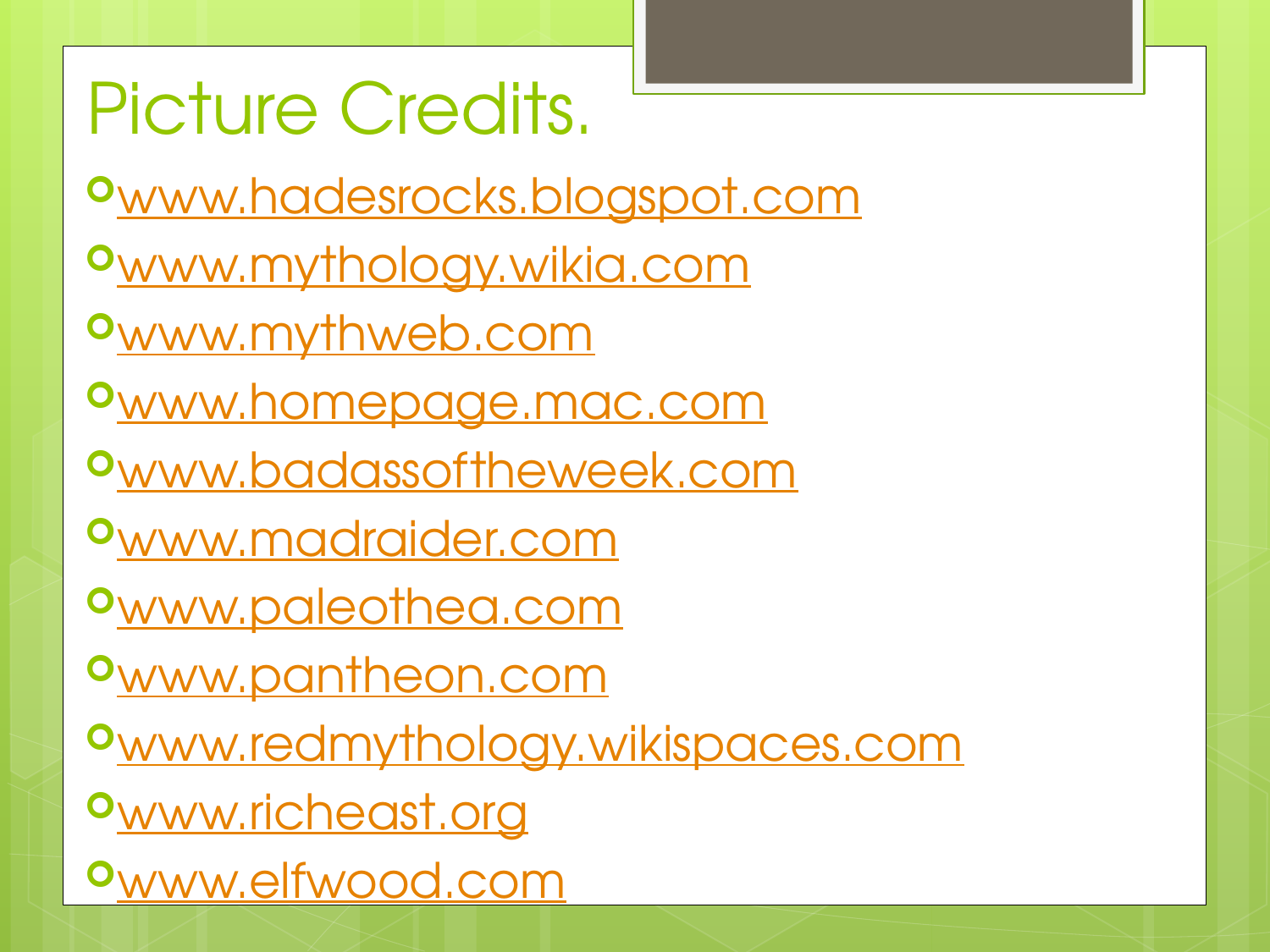

# Picture Credits.
www.hadesrocks.blogspot.com
www.mythology.wikia.com
www.mythweb.com
www.homepage.mac.com
www.badassoftheweek.com
www.madraider.com
www.paleothea.com
www.pantheon.com
www.redmythology.wikispaces.com
www.richeast.org
www.elfwood.com